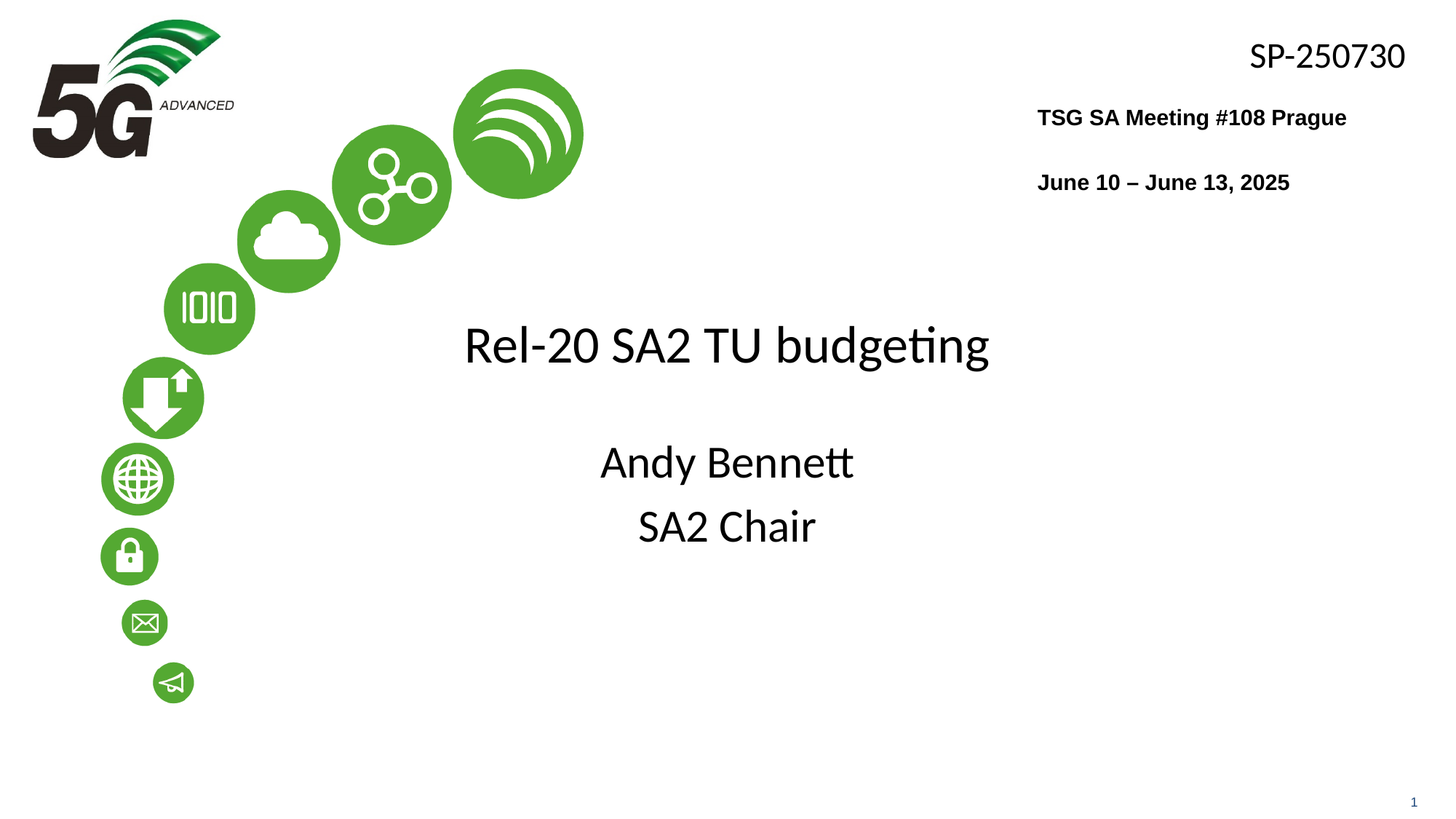

TSG SA Meeting #108 Prague
June 10 – June 13, 2025
# Rel-20 SA2 TU budgeting
Andy Bennett
SA2 Chair